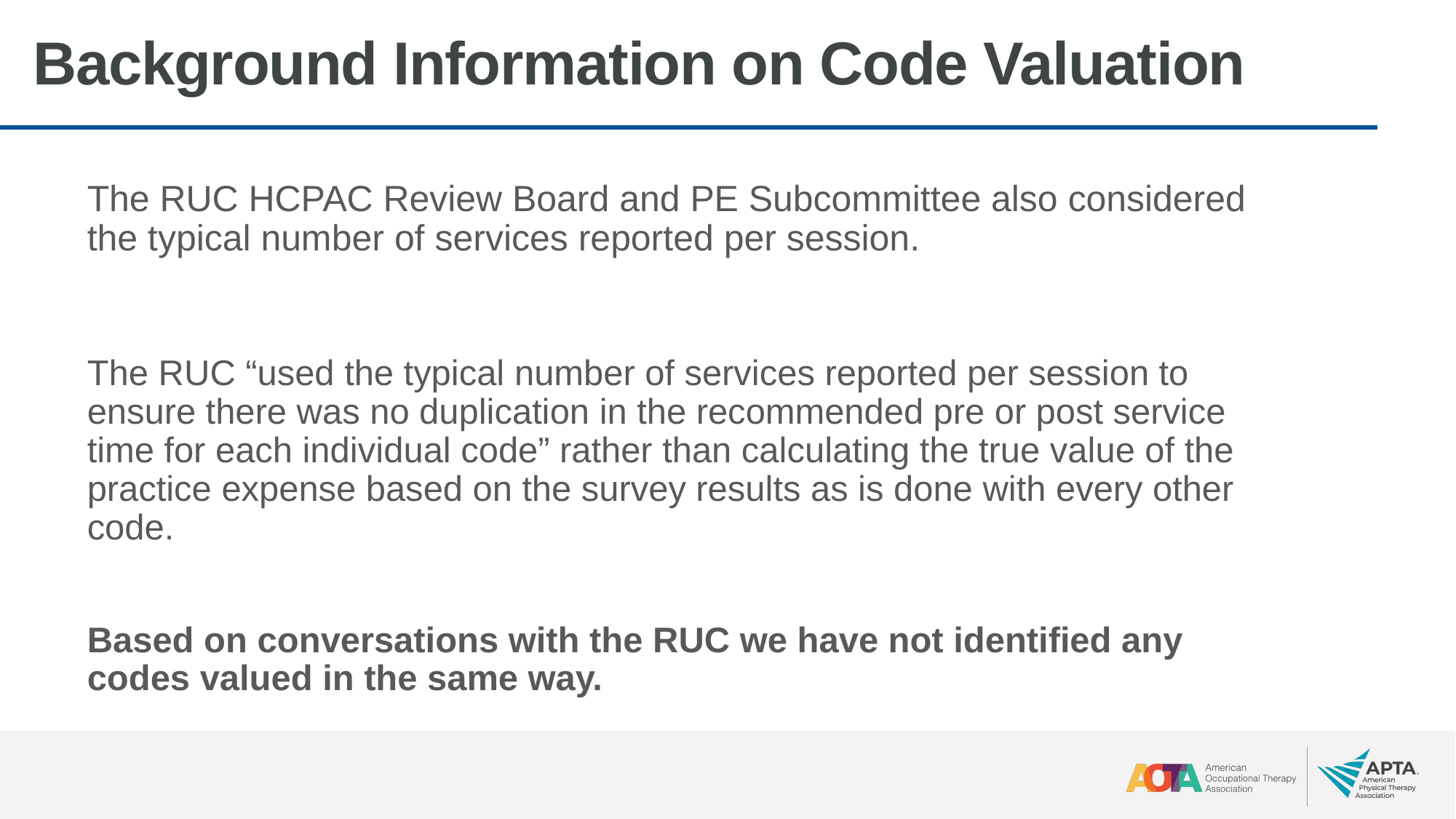

# Background Information on Code Valuation
The RUC HCPAC Review Board and PE Subcommittee also considered the typical number of services reported per session.
The RUC “used the typical number of services reported per session to ensure there was no duplication in the recommended pre or post service time for each individual code” rather than calculating the true value of the practice expense based on the survey results as is done with every other code.

Based on conversations with the RUC we have not identified any codes valued in the same way.